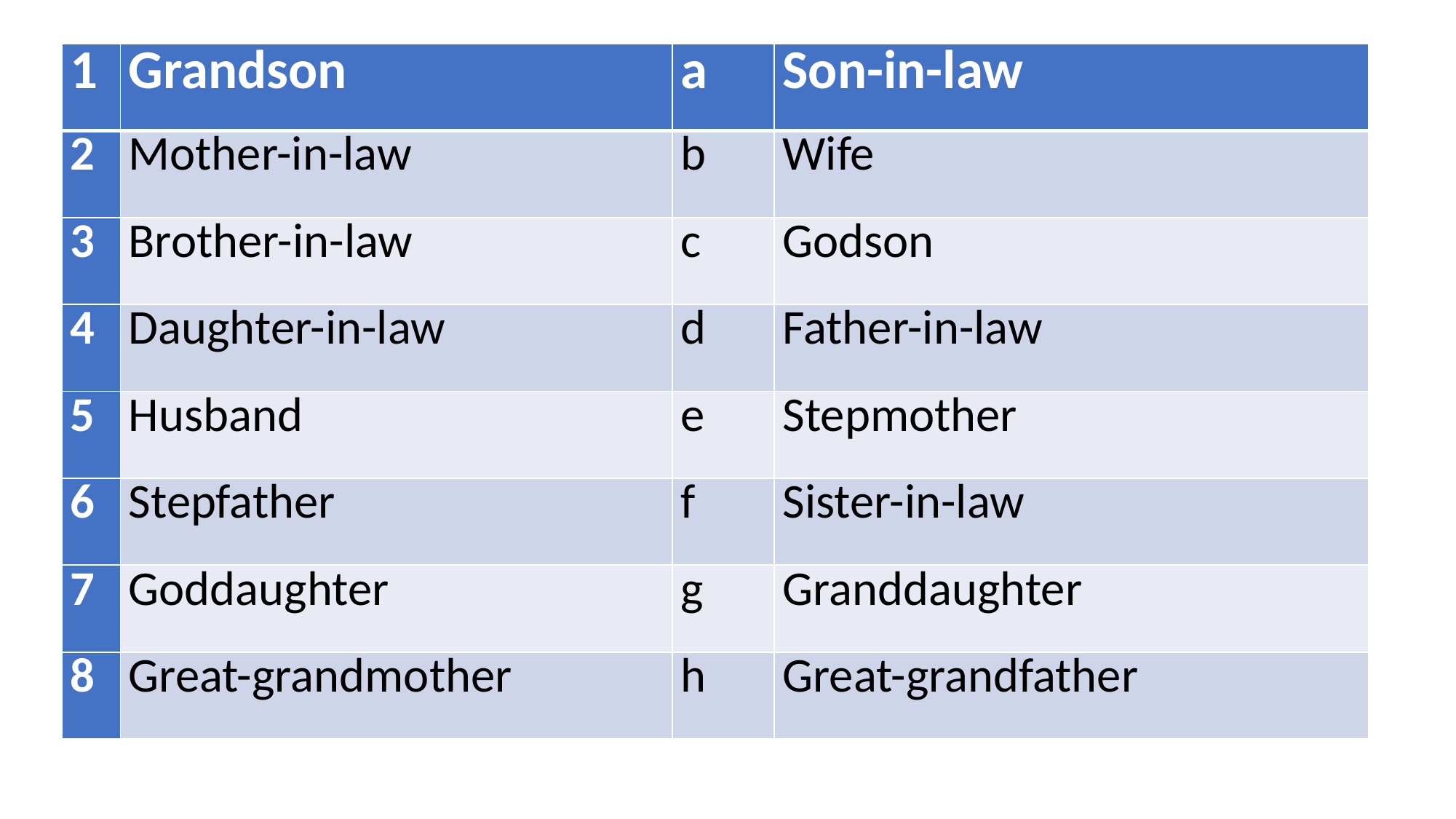

| 1 | Grandson | a | Son-in-law |
| --- | --- | --- | --- |
| 2 | Mother-in-law | b | Wife |
| 3 | Brother-in-law | c | Godson |
| 4 | Daughter-in-law | d | Father-in-law |
| 5 | Husband | e | Stepmother |
| 6 | Stepfather | f | Sister-in-law |
| 7 | Goddaughter | g | Granddaughter |
| 8 | Great-grandmother | h | Great-grandfather |
#